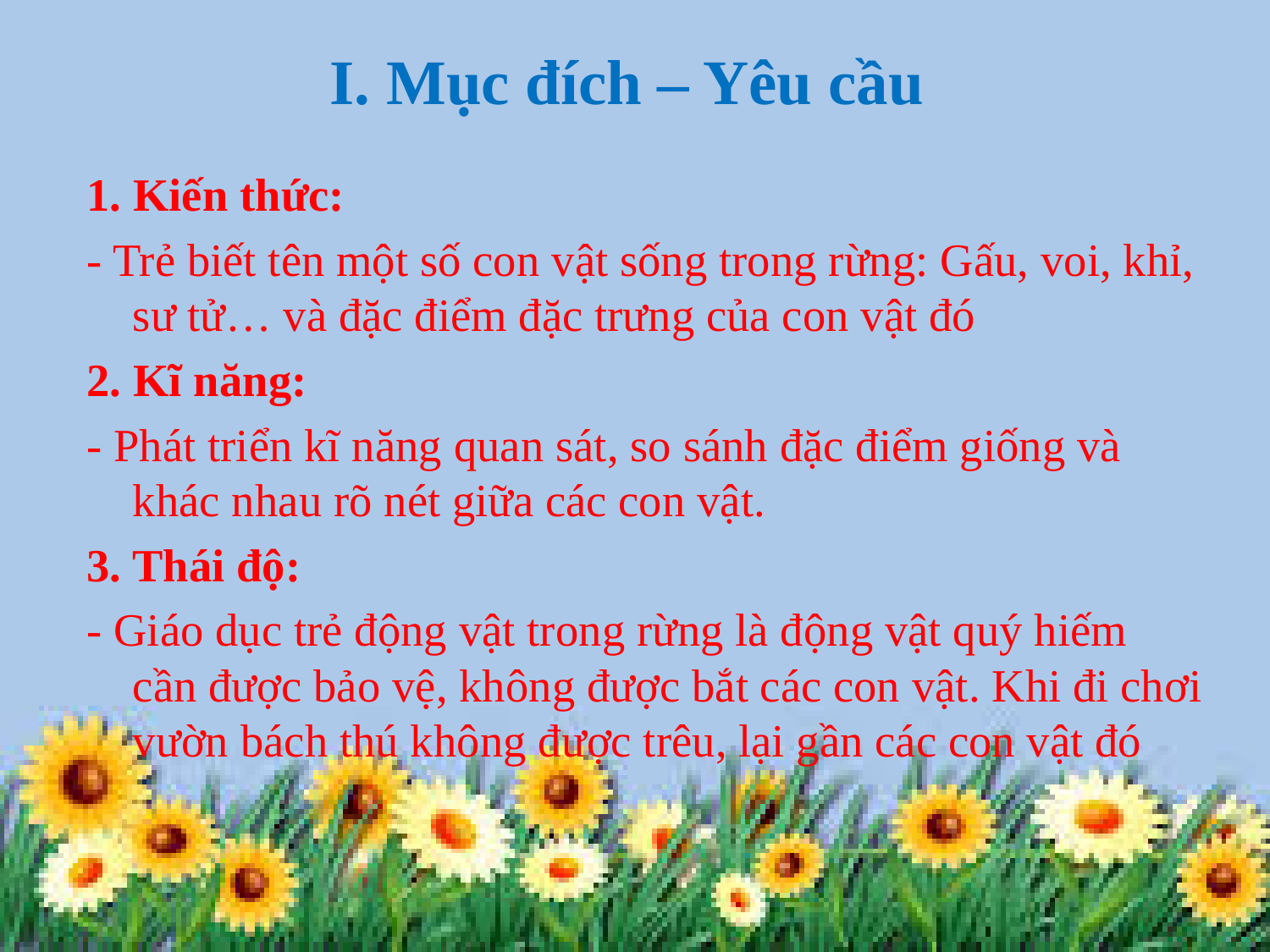

# I. Mục đích – Yêu cầu
1. Kiến thức:
- Trẻ biết tên một số con vật sống trong rừng: Gấu, voi, khỉ, sư tử… và đặc điểm đặc trưng của con vật đó
2. Kĩ năng:
- Phát triển kĩ năng quan sát, so sánh đặc điểm giống và khác nhau rõ nét giữa các con vật.
3. Thái độ:
- Giáo dục trẻ động vật trong rừng là động vật quý hiếm cần được bảo vệ, không được bắt các con vật. Khi đi chơi vườn bách thú không được trêu, lại gần các con vật đó